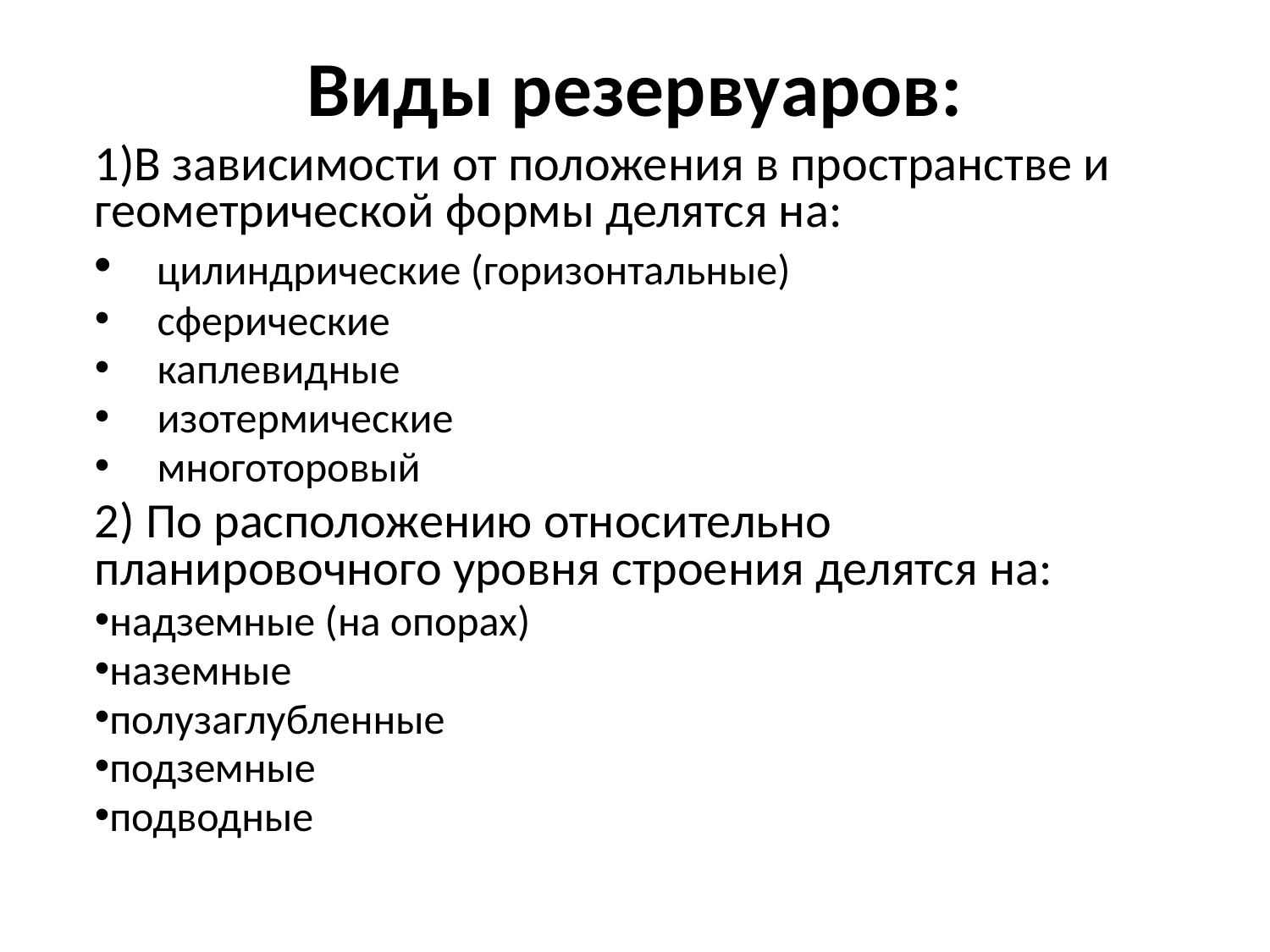

Виды резервуаров:
1)В зависимости от положения в пространстве и геометрической формы делятся на:
    цилиндрические (горизонтальные)
     сферические
     каплевидные
     изотермические
     многоторовый
2) По расположению относительно  планировочного уровня строения делятся на:
надземные (на опорах)
наземные
полузаглубленные
подземные
подводные